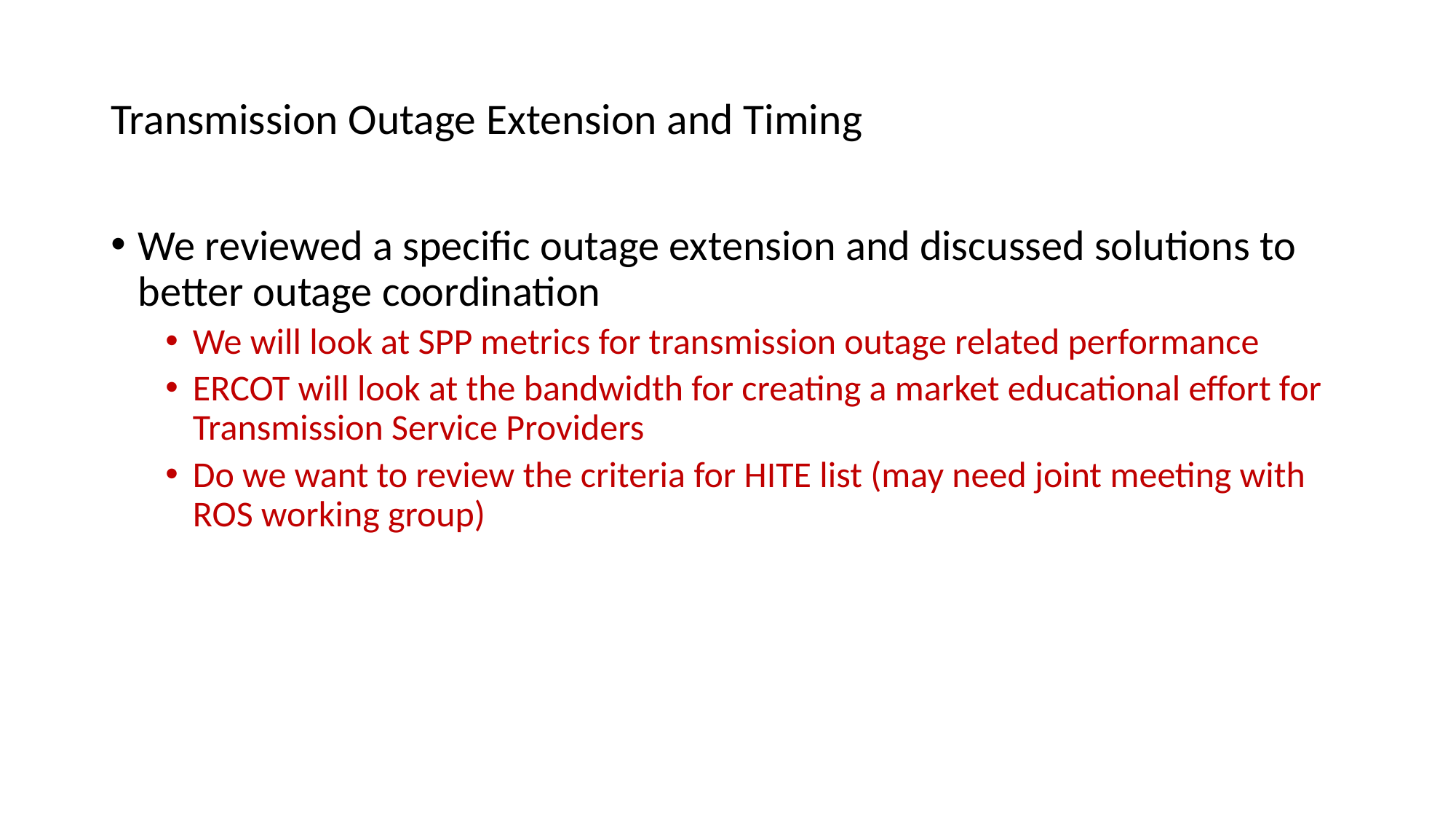

# Transmission Outage Extension and Timing
We reviewed a specific outage extension and discussed solutions to better outage coordination
We will look at SPP metrics for transmission outage related performance
ERCOT will look at the bandwidth for creating a market educational effort for Transmission Service Providers
Do we want to review the criteria for HITE list (may need joint meeting with ROS working group)